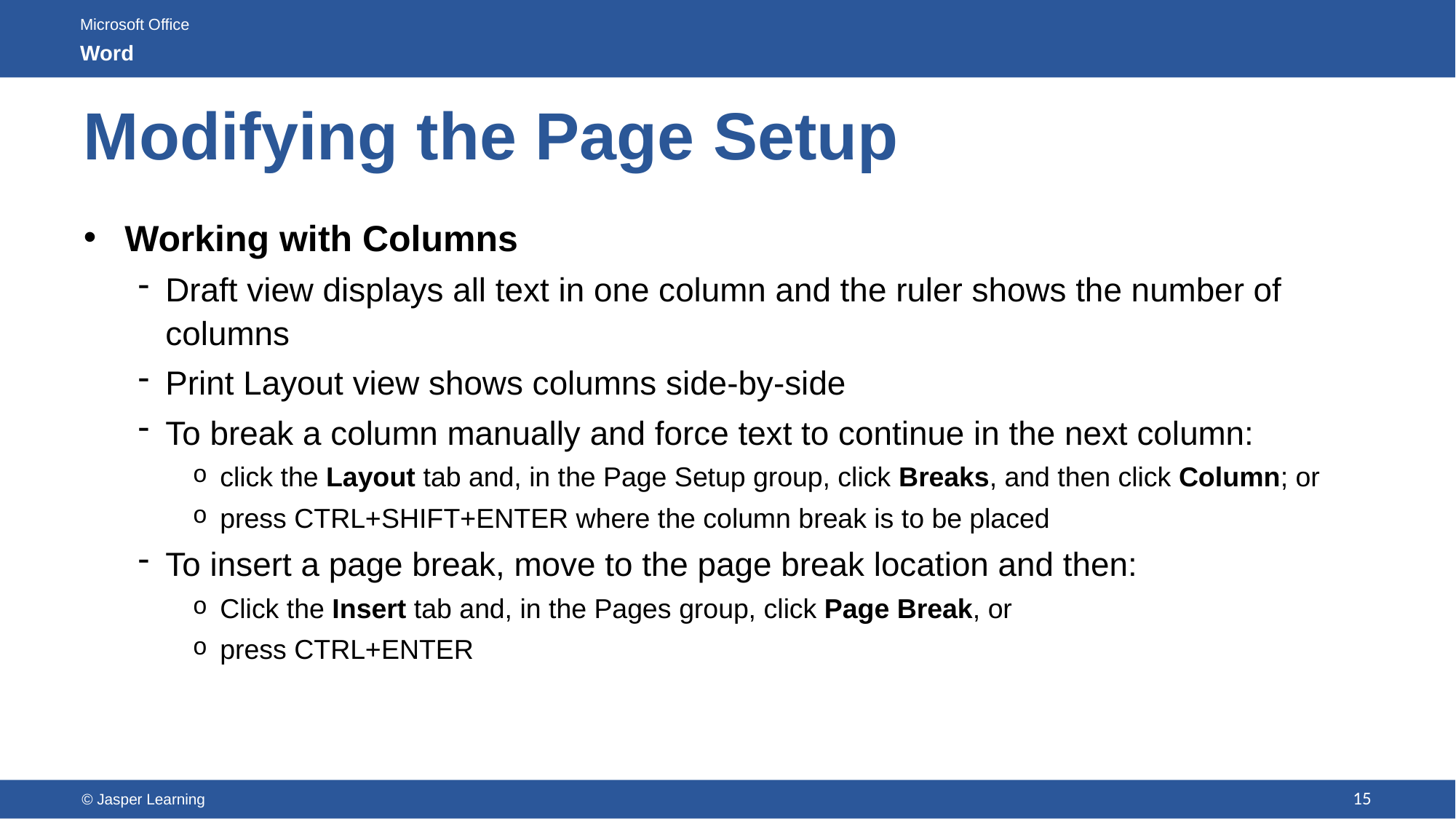

# Modifying the Page Setup
Working with Columns
Draft view displays all text in one column and the ruler shows the number of columns
Print Layout view shows columns side-by-side
To break a column manually and force text to continue in the next column:
click the Layout tab and, in the Page Setup group, click Breaks, and then click Column; or
press CTRL+SHIFT+ENTER where the column break is to be placed
To insert a page break, move to the page break location and then:
Click the Insert tab and, in the Pages group, click Page Break, or
press CTRL+ENTER
15
© Jasper Learning